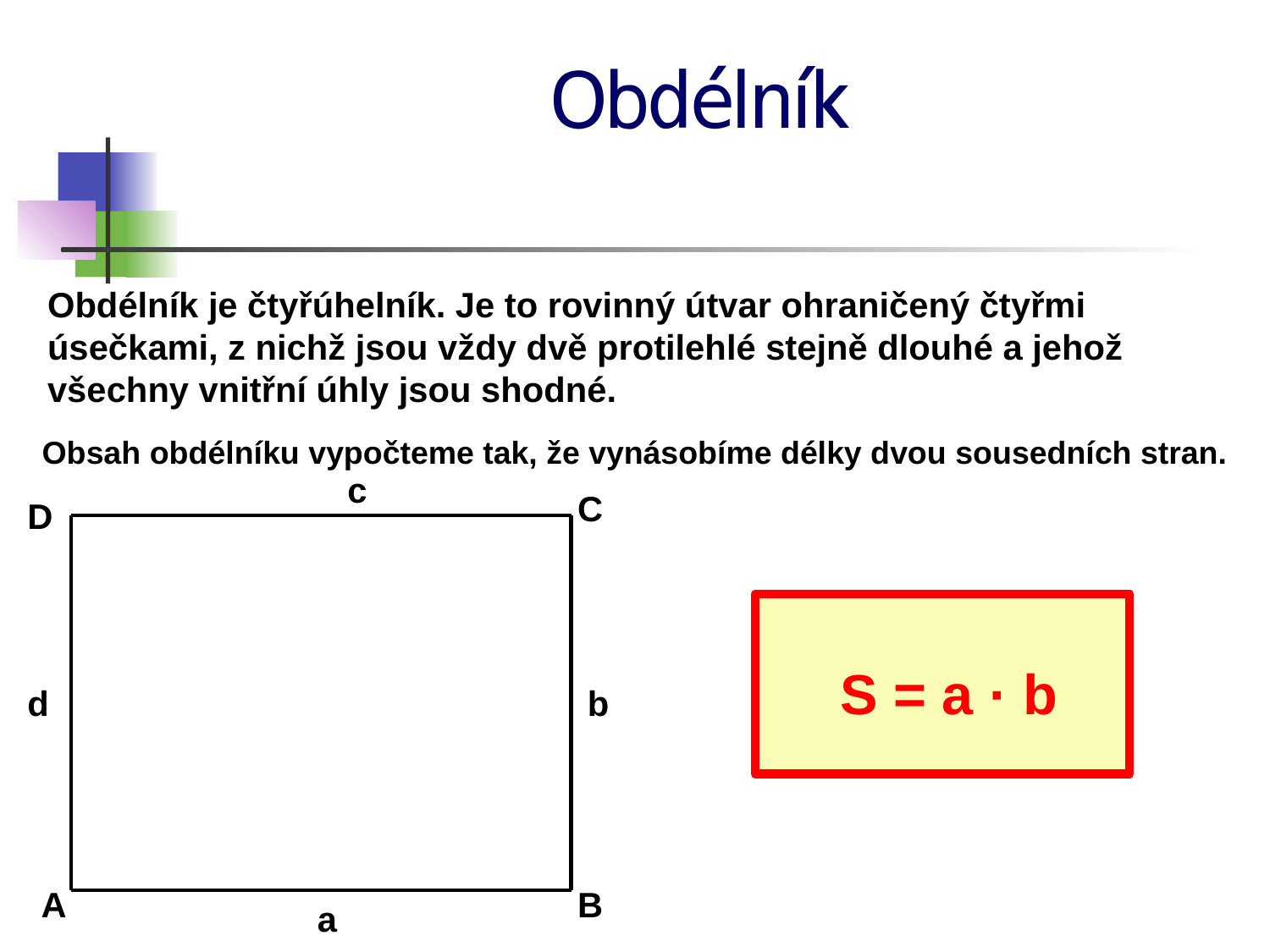

# Obdélník
Obdélník je čtyřúhelník. Je to rovinný útvar ohraničený čtyřmi úsečkami, z nichž jsou vždy dvě protilehlé stejně dlouhé a jehož všechny vnitřní úhly jsou shodné.
Obsah obdélníku vypočteme tak, že vynásobíme délky dvou sousedních stran.
c
C
D

S = a · b
d
b
A
B
a